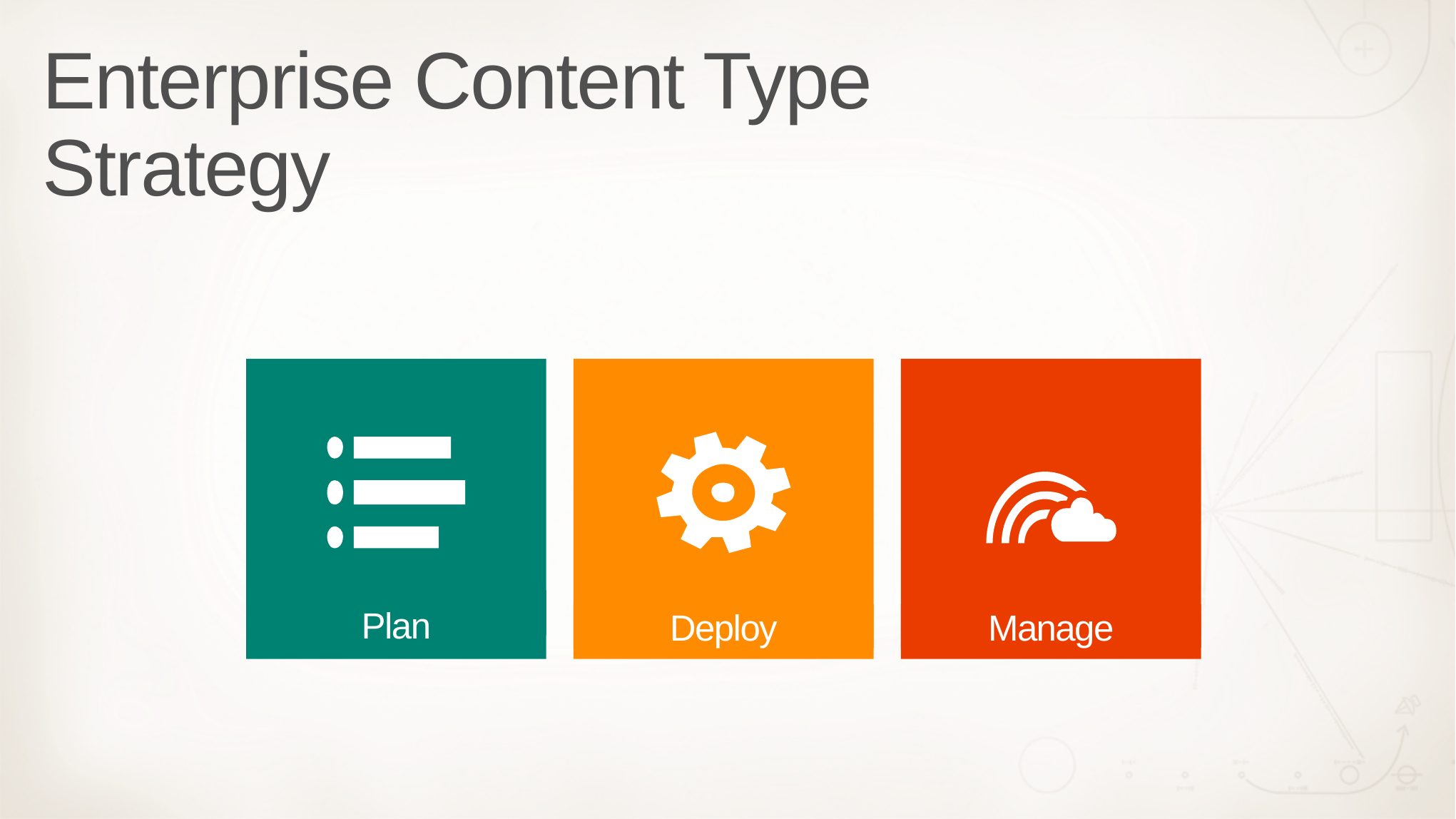

Enterprise Content Type Strategy

Plan

Deploy

Manage